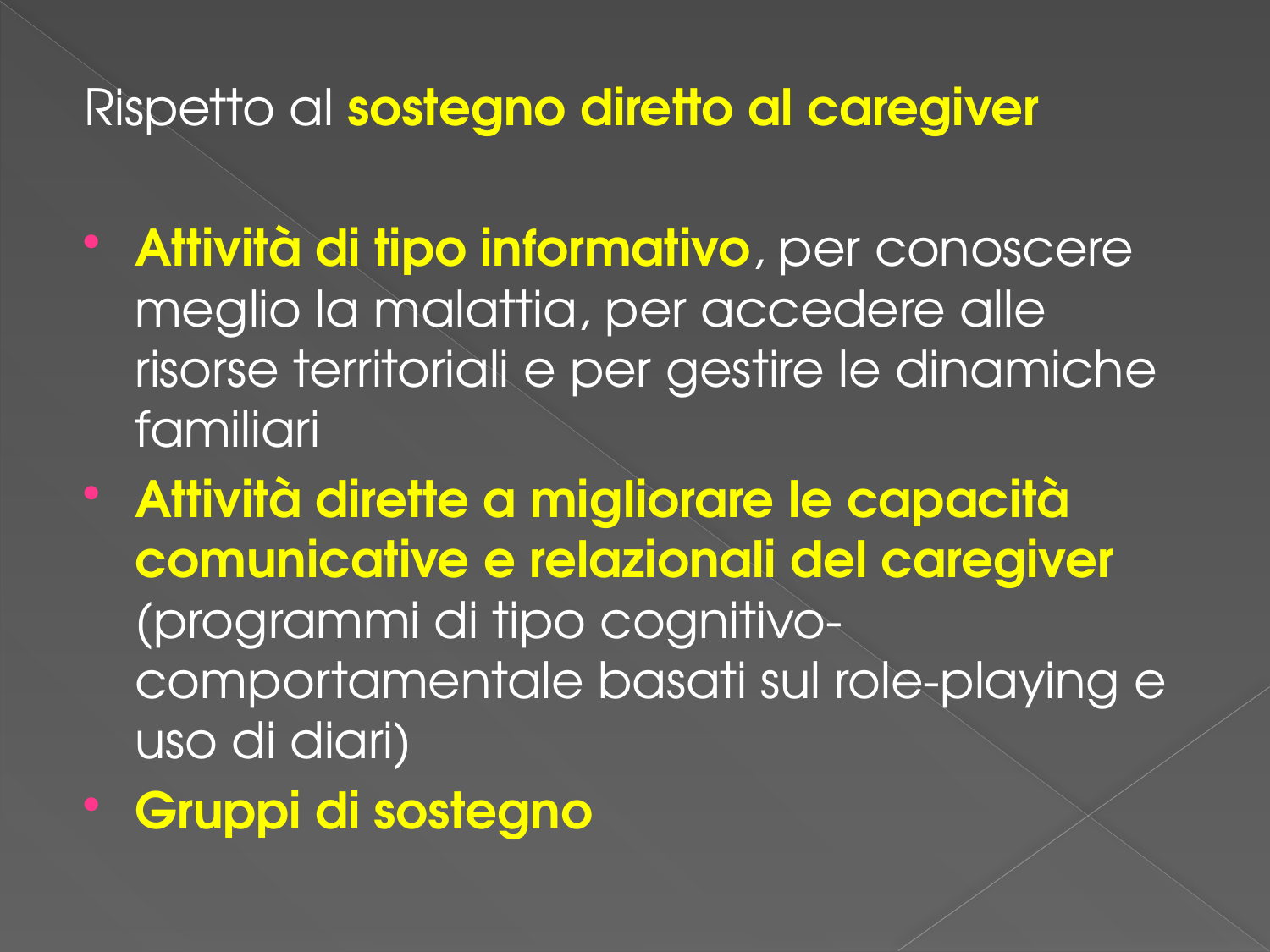

Rispetto al sostegno diretto al caregiver

Attività di tipo informativo, per conoscere meglio la malattia, per accedere alle risorse territoriali e per gestire le dinamiche familiari
Attività dirette a migliorare le capacità comunicative e relazionali del caregiver (programmi di tipo cognitivo-comportamentale basati sul role-playing e uso di diari)
Gruppi di sostegno